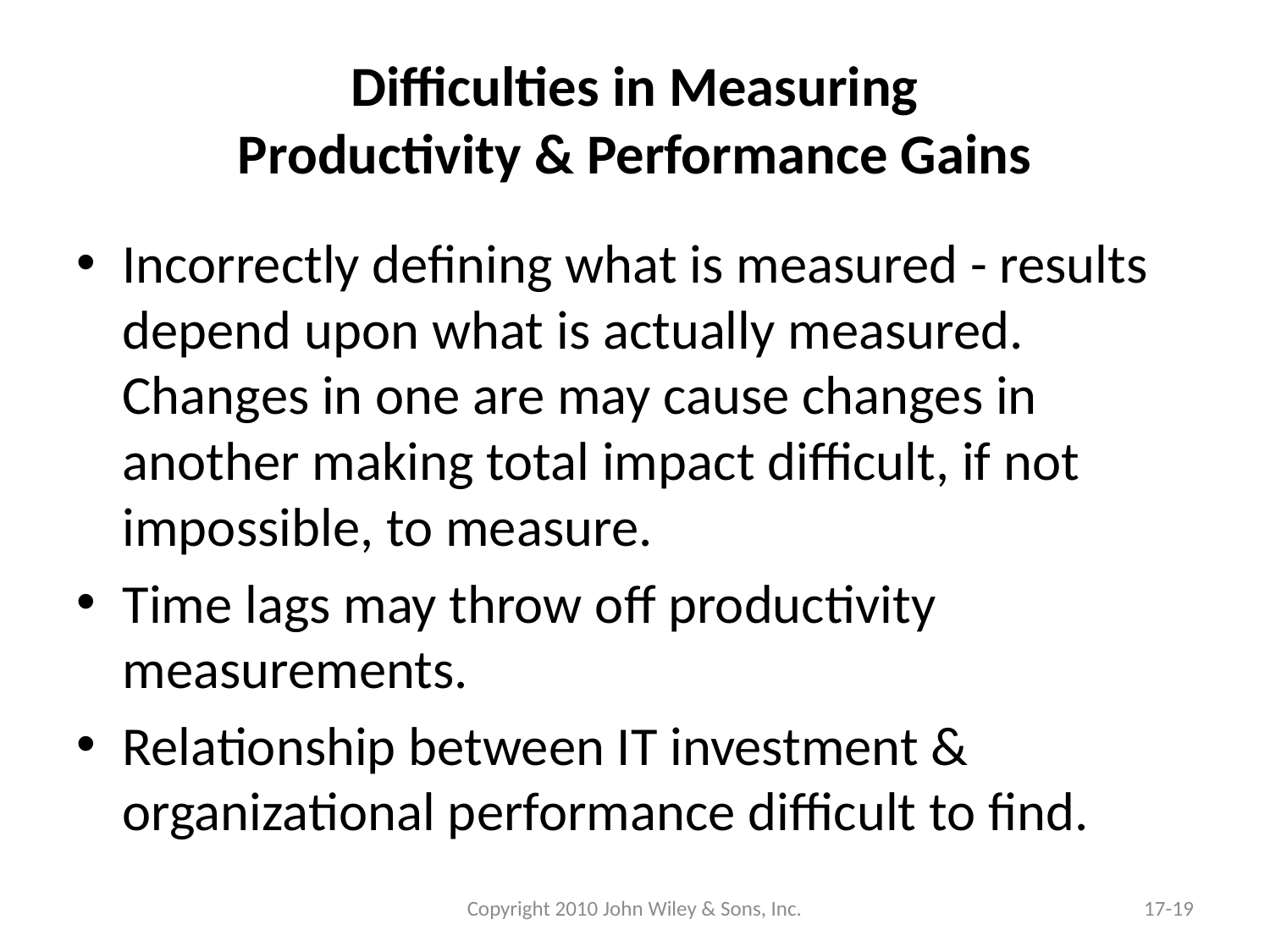

# Difficulties in Measuring Productivity & Performance Gains
Incorrectly defining what is measured - results depend upon what is actually measured. Changes in one are may cause changes in another making total impact difficult, if not impossible, to measure.
Time lags may throw off productivity measurements.
Relationship between IT investment & organizational performance difficult to find.
Copyright 2010 John Wiley & Sons, Inc.
17-19